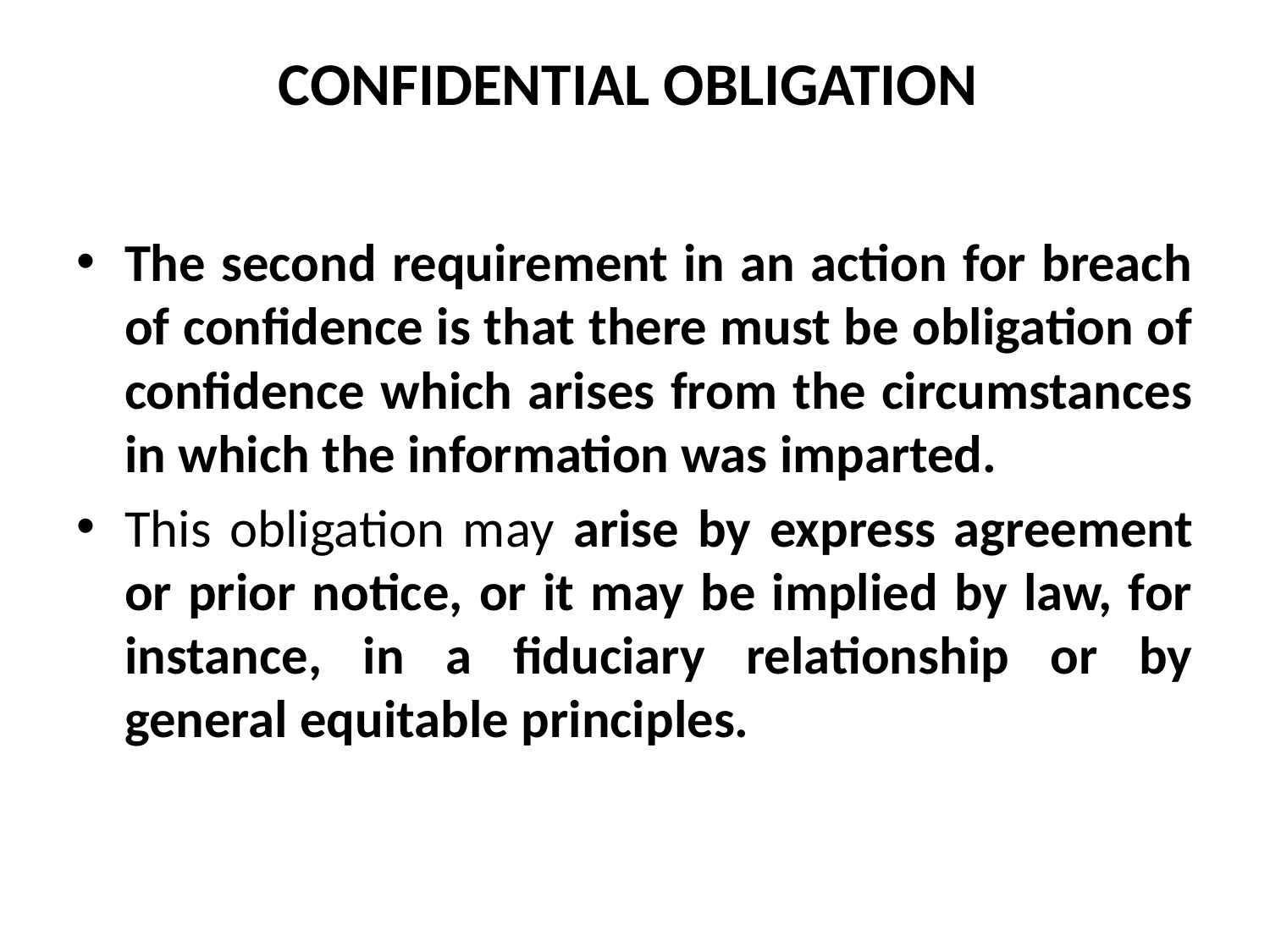

# CONFIDENTIAL OBLIGATION
The second requirement in an action for breach of confidence is that there must be obligation of confidence which arises from the circumstances in which the information was imparted.
This obligation may arise by express agreement or prior notice, or it may be implied by law, for instance, in a fiduciary relationship or by general equitable principles.